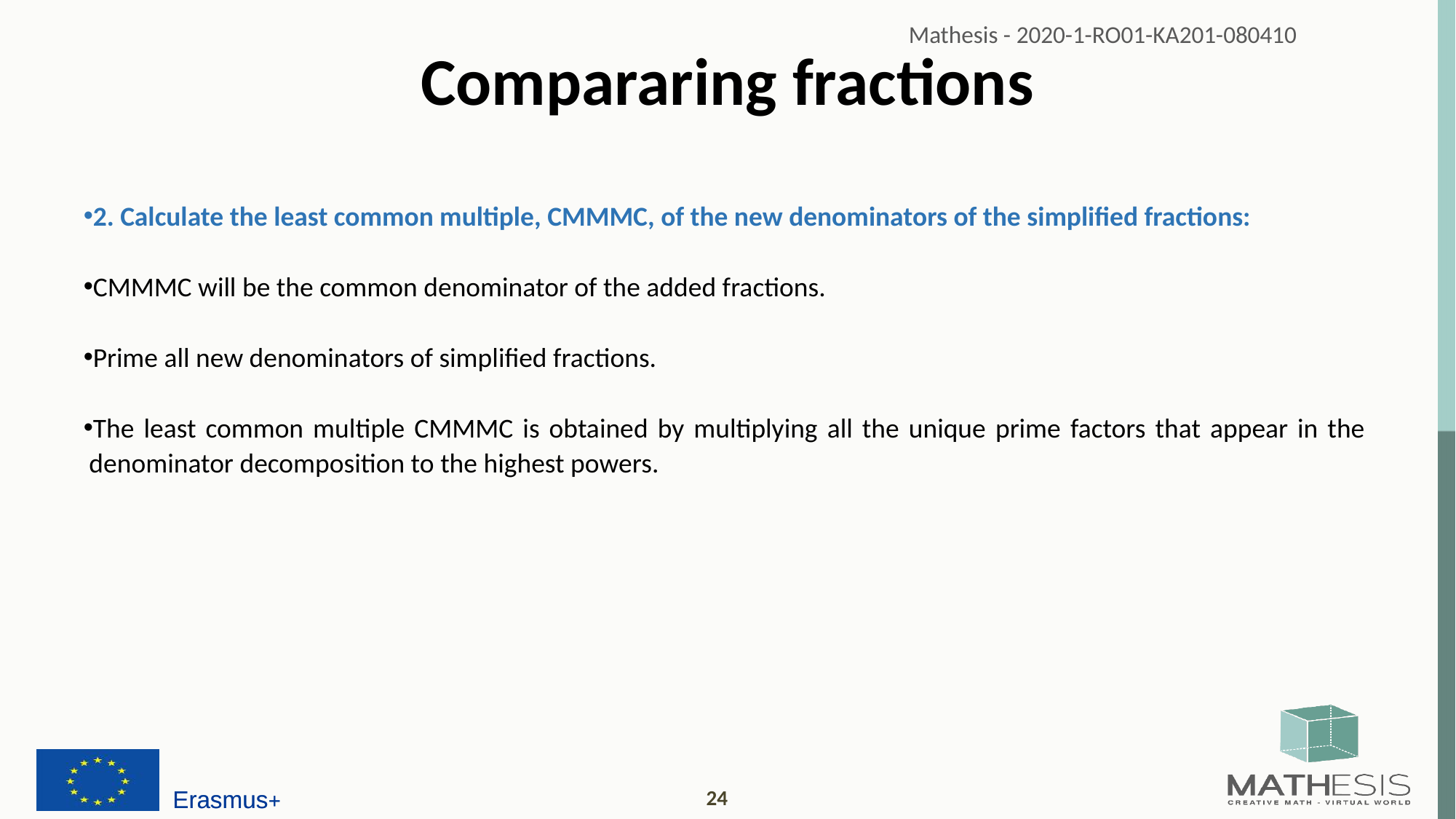

# Compararing fractions
2. Calculate the least common multiple, CMMMC, of the new denominators of the simplified fractions:
CMMMC will be the common denominator of the added fractions.
Prime all new denominators of simplified fractions.
The least common multiple CMMMC is obtained by multiplying all the unique prime factors that appear in the denominator decomposition to the highest powers.